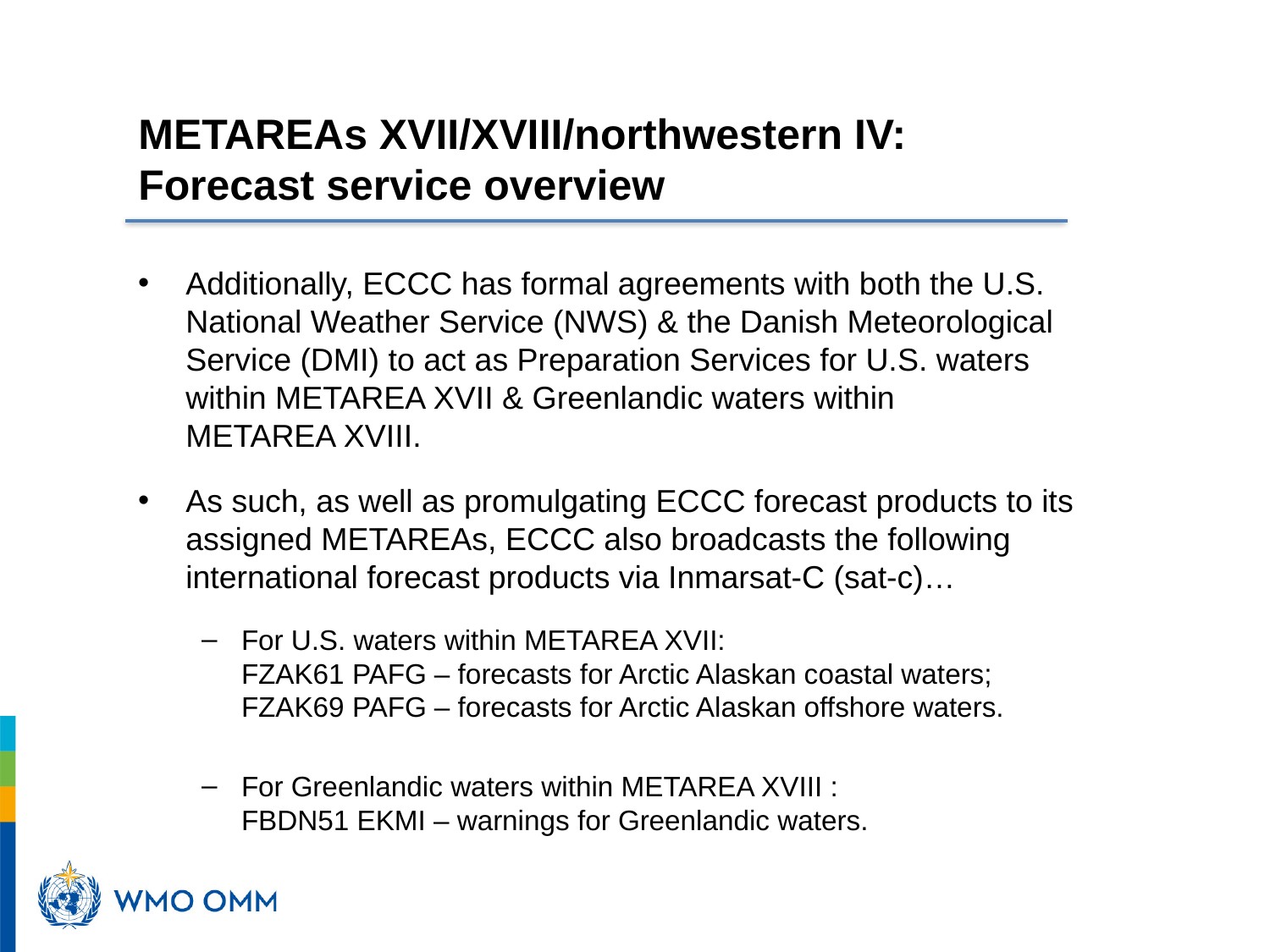

METAREAs XVII/XVIII/northwestern IV:
Forecast service overview
Additionally, ECCC has formal agreements with both the U.S. National Weather Service (NWS) & the Danish Meteorological Service (DMI) to act as Preparation Services for U.S. waters within METAREA XVII & Greenlandic waters within
METAREA XVIII.
As such, as well as promulgating ECCC forecast products to its assigned METAREAs, ECCC also broadcasts the following international forecast products via Inmarsat-C (sat-c)…
For U.S. waters within METAREA XVII:
FZAK61 PAFG – forecasts for Arctic Alaskan coastal waters;
FZAK69 PAFG – forecasts for Arctic Alaskan offshore waters.

For Greenlandic waters within METAREA XVIII :
FBDN51 EKMI – warnings for Greenlandic waters.